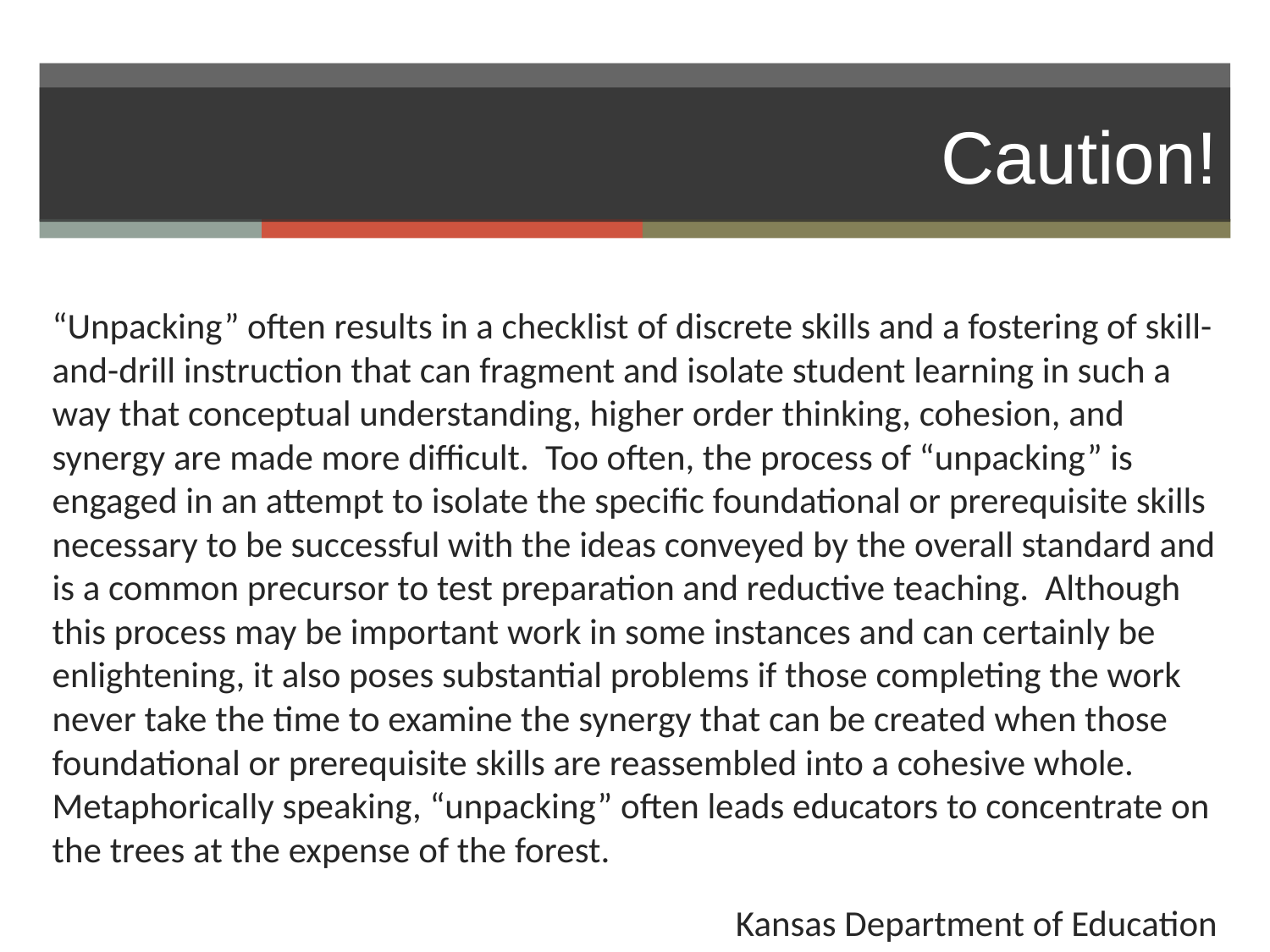

# Caution!
“Unpacking” often results in a checklist of discrete skills and a fostering of skill-and-drill instruction that can fragment and isolate student learning in such a way that conceptual understanding, higher order thinking, cohesion, and synergy are made more difficult.  Too often, the process of “unpacking” is engaged in an attempt to isolate the specific foundational or prerequisite skills necessary to be successful with the ideas conveyed by the overall standard and is a common precursor to test preparation and reductive teaching.  Although this process may be important work in some instances and can certainly be enlightening, it also poses substantial problems if those completing the work never take the time to examine the synergy that can be created when those foundational or prerequisite skills are reassembled into a cohesive whole.  Metaphorically speaking, “unpacking” often leads educators to concentrate on the trees at the expense of the forest.
Kansas Department of Education